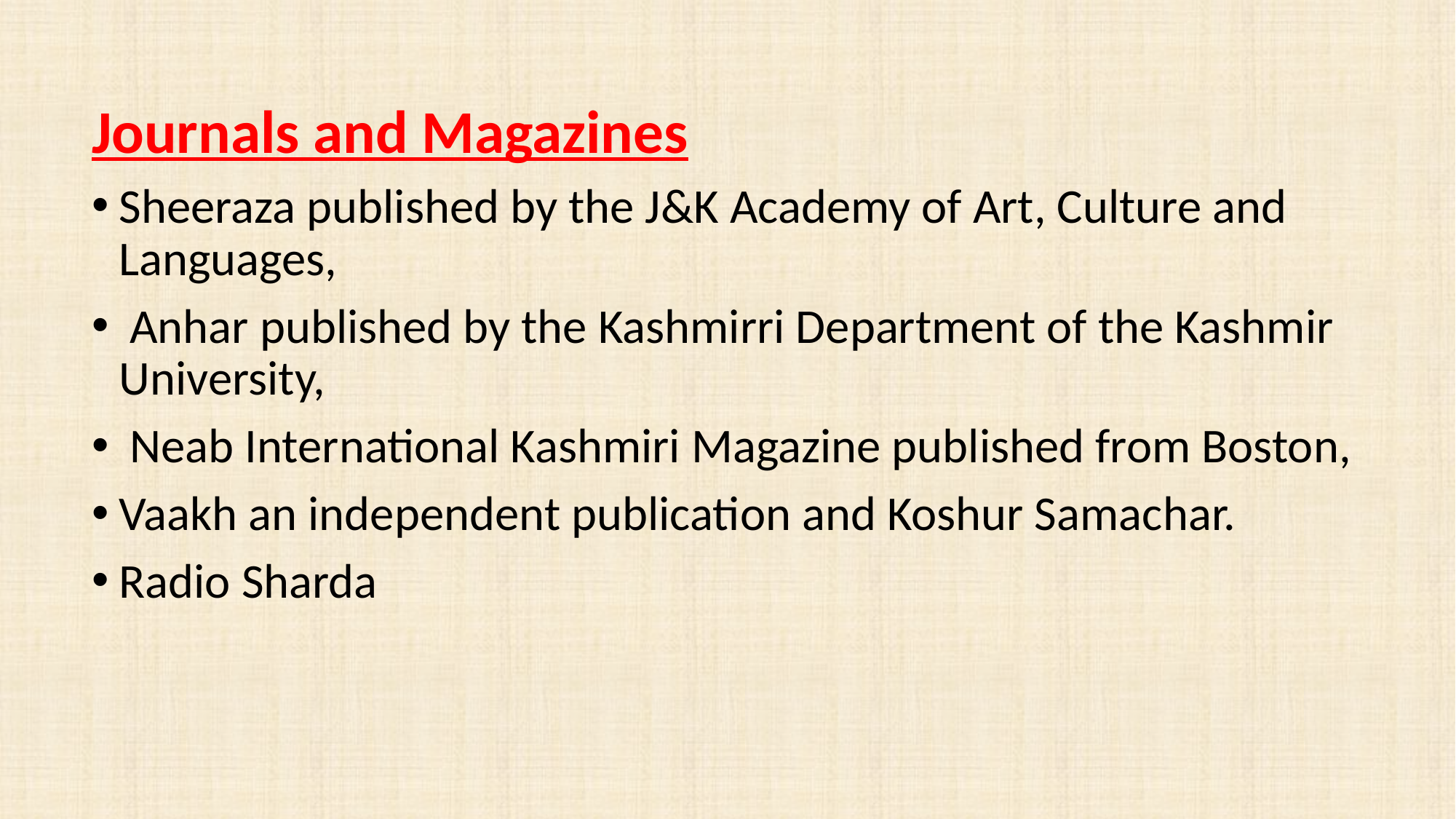

Journals and Magazines
Sheeraza published by the J&K Academy of Art, Culture and Languages,
 Anhar published by the Kashmirri Department of the Kashmir University,
 Neab International Kashmiri Magazine published from Boston,
Vaakh an independent publication and Koshur Samachar.
Radio Sharda